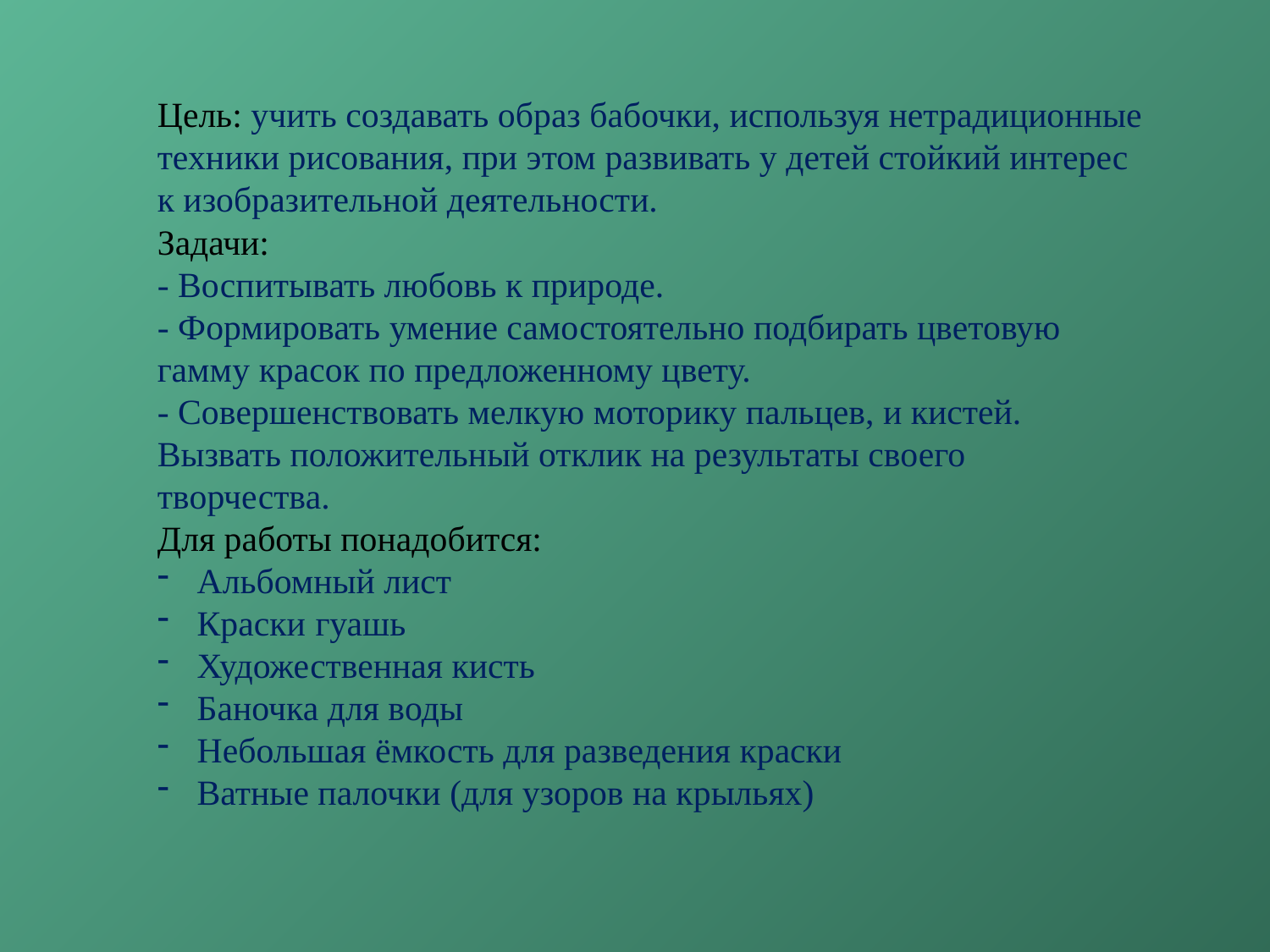

Цель: учить создавать образ бабочки, используя нетрадиционные техники рисования, при этом развивать у детей стойкий интерес к изобразительной деятельности.
Задачи:
- Воспитывать любовь к природе.
- Формировать умение самостоятельно подбирать цветовую гамму красок по предложенному цвету.
- Совершенствовать мелкую моторику пальцев, и кистей. Вызвать положительный отклик на результаты своего творчества.
Для работы понадобится:
Альбомный лист
Краски гуашь
Художественная кисть
Баночка для воды
Небольшая ёмкость для разведения краски
Ватные палочки (для узоров на крыльях)